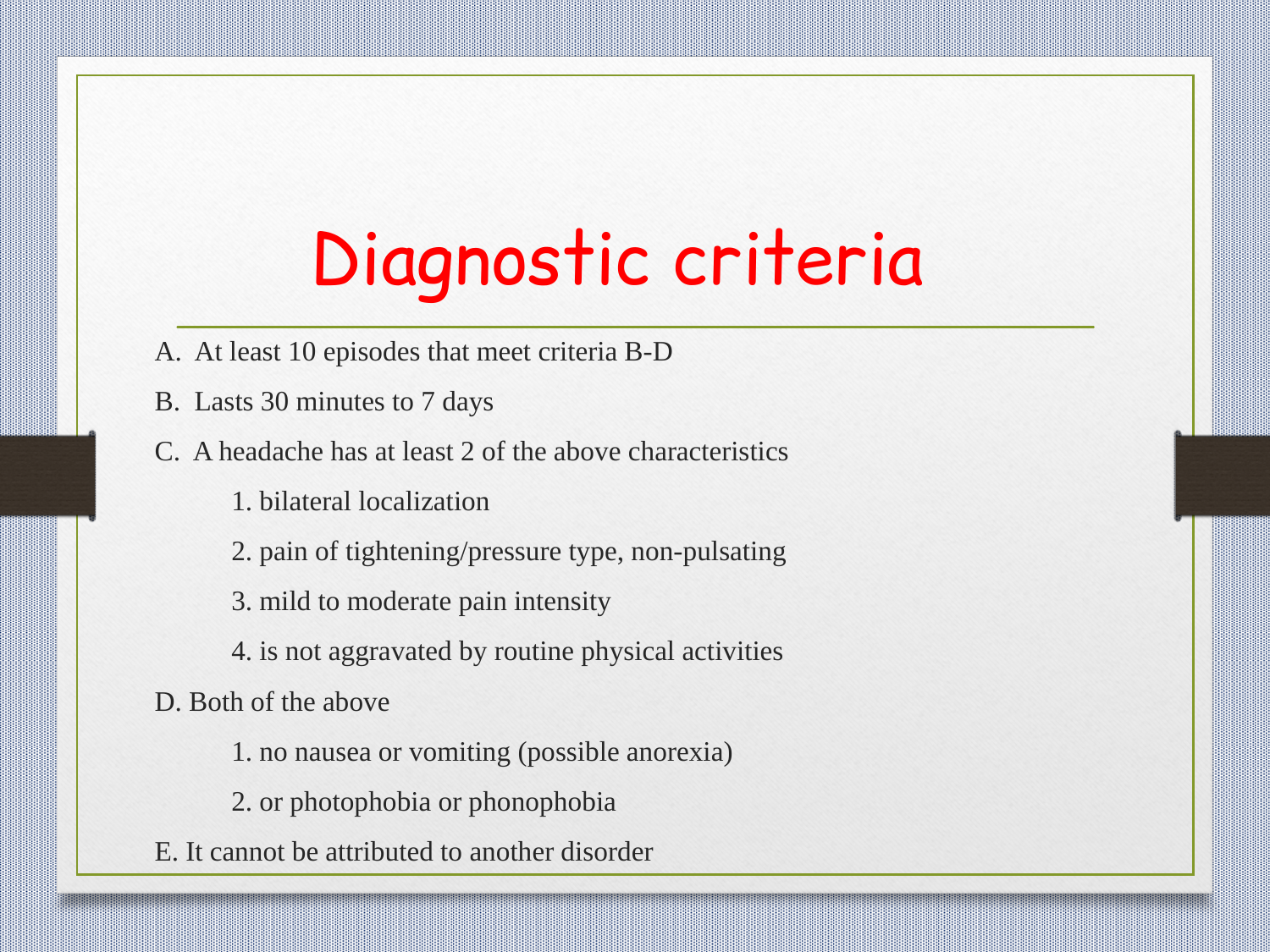

# Diagnostic criteria
 A.  At least 10 episodes that meet criteria B-D
 B.  Lasts 30 minutes to 7 days
 C.  A headache has at least 2 of the above characteristics
            1. bilateral localization
            2. pain of tightening/pressure type, non-pulsating
            3. mild to moderate pain intensity
            4. is not aggravated by routine physical activities
 D. Both of the above
            1. no nausea or vomiting (possible anorexia)
            2. or photophobia or phonophobia
 E. It cannot be attributed to another disorder